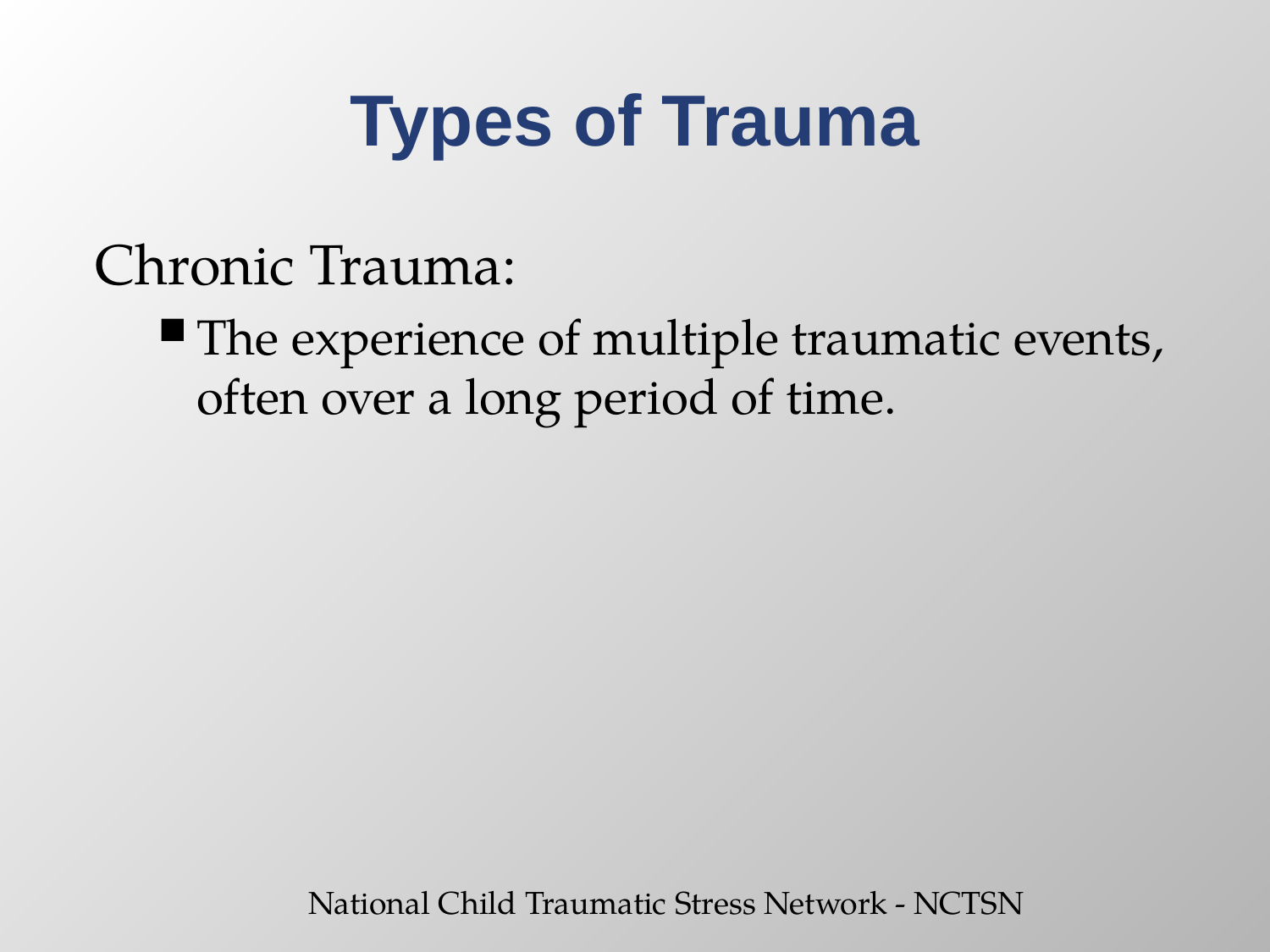

# Types of Trauma
Chronic Trauma:
The experience of multiple traumatic events, often over a long period of time.

National Child Traumatic Stress Network - NCTSN